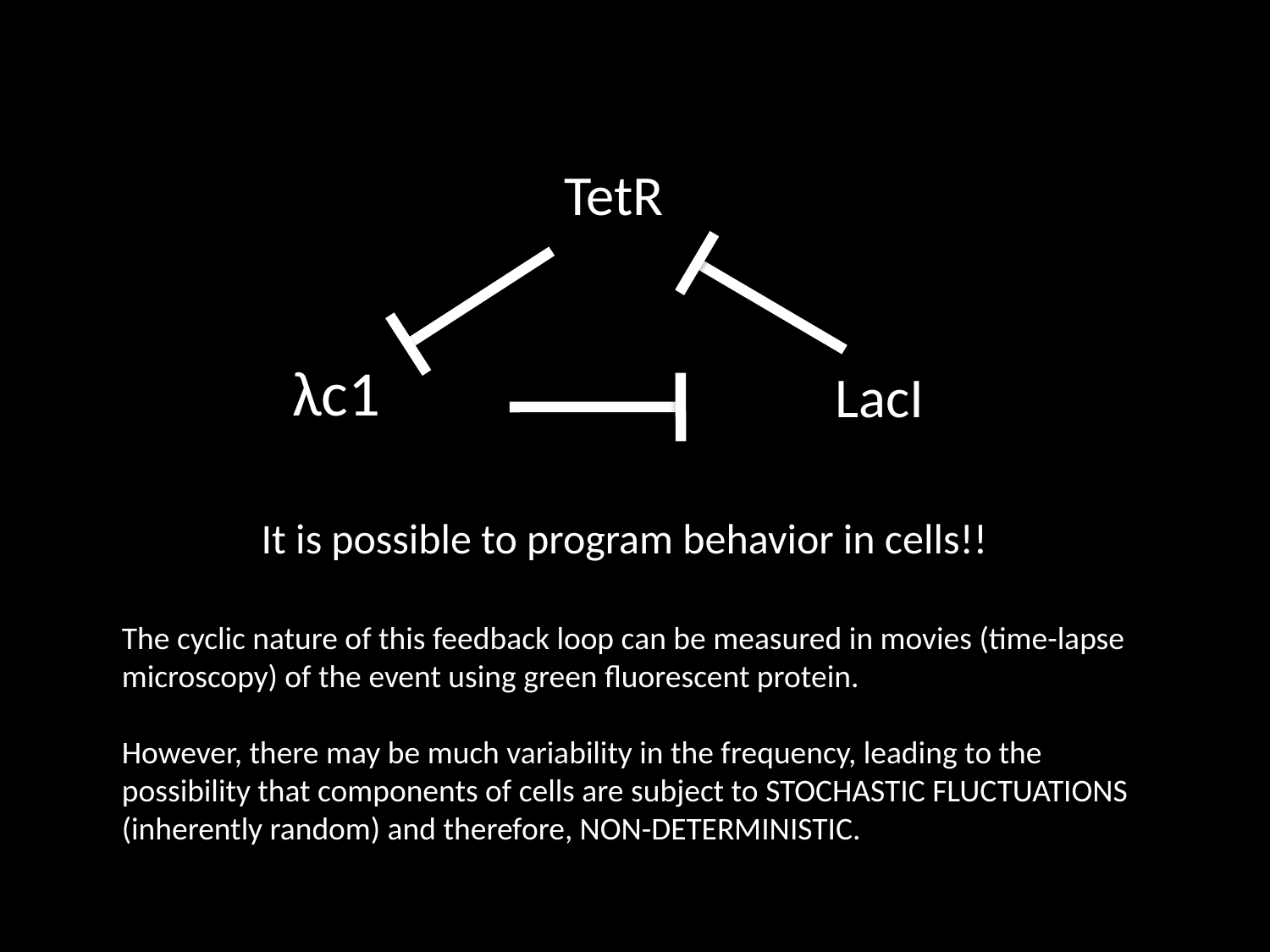

TetR
λc1
LacI
It is possible to program behavior in cells!!
The cyclic nature of this feedback loop can be measured in movies (time-lapse microscopy) of the event using green fluorescent protein.

However, there may be much variability in the frequency, leading to the possibility that components of cells are subject to STOCHASTIC FLUCTUATIONS (inherently random) and therefore, NON-DETERMINISTIC.